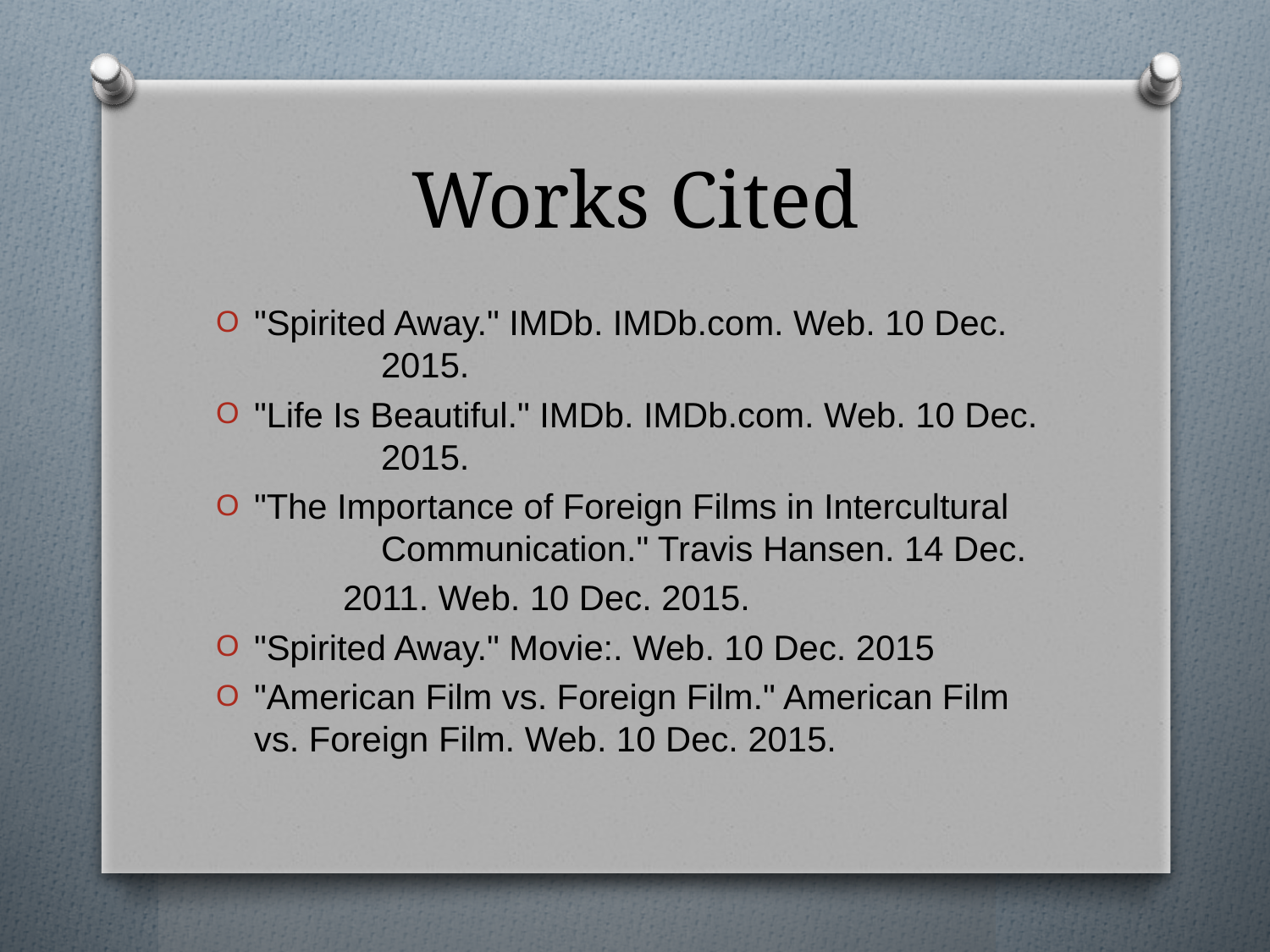

# Works Cited
"Spirited Away." IMDb. IMDb.com. Web. 10 Dec. 	2015.
"Life Is Beautiful." IMDb. IMDb.com. Web. 10 Dec. 	2015.
"The Importance of Foreign Films in Intercultural 	Communication." Travis Hansen. 14 Dec.
	2011. Web. 10 Dec. 2015.
"Spirited Away." Movie:. Web. 10 Dec. 2015
"American Film vs. Foreign Film." American Film vs. Foreign Film. Web. 10 Dec. 2015.